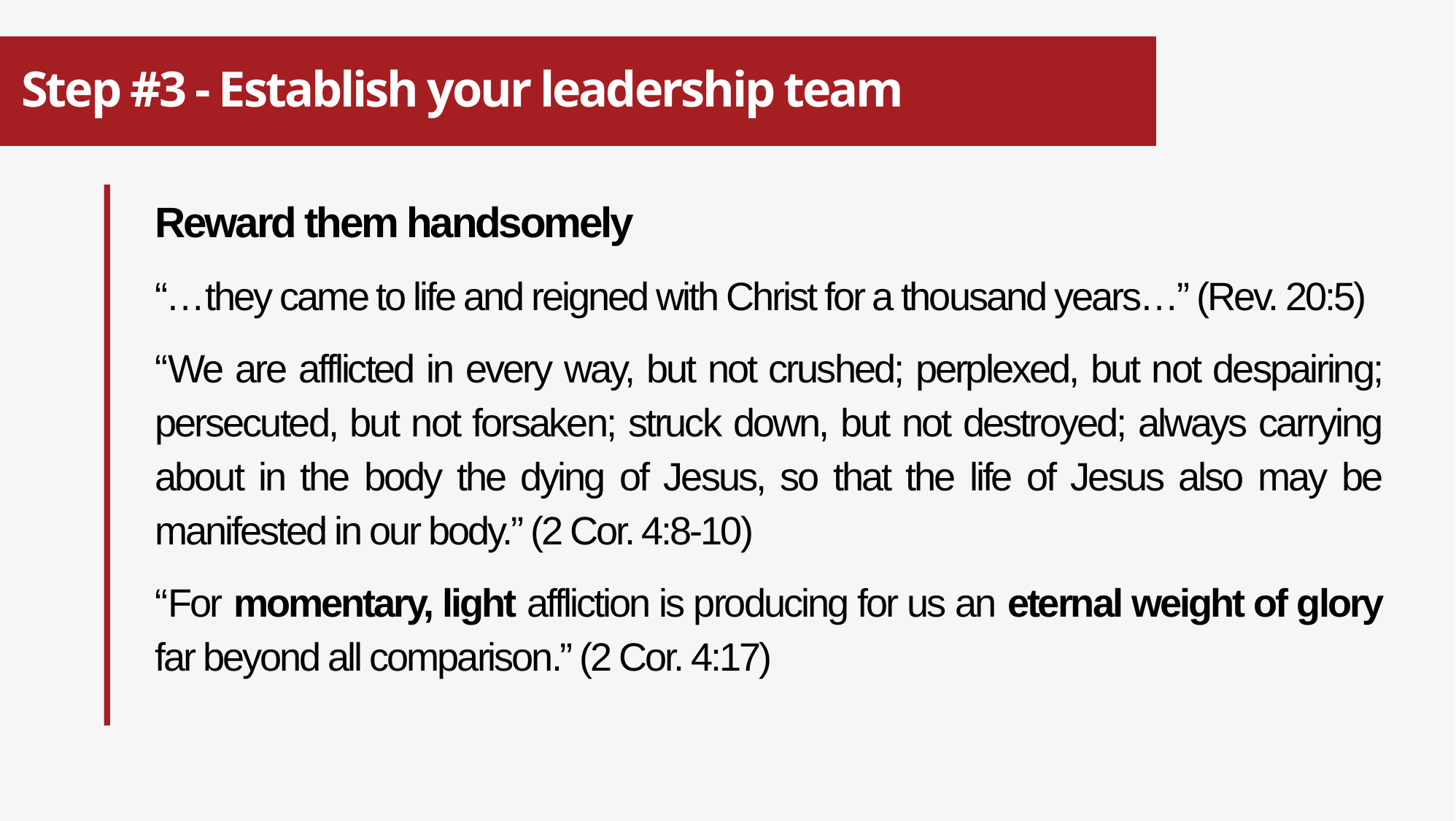

# Step #3 - Establish your leadership team
Reward them handsomely
“…they came to life and reigned with Christ for a thousand years…” (Rev. 20:5)
“We are afflicted in every way, but not crushed; perplexed, but not despairing; persecuted, but not forsaken; struck down, but not destroyed; always carrying about in the body the dying of Jesus, so that the life of Jesus also may be manifested in our body.” (2 Cor. 4:8-10)
“For momentary, light affliction is producing for us an eternal weight of glory far beyond all comparison.” (2 Cor. 4:17)